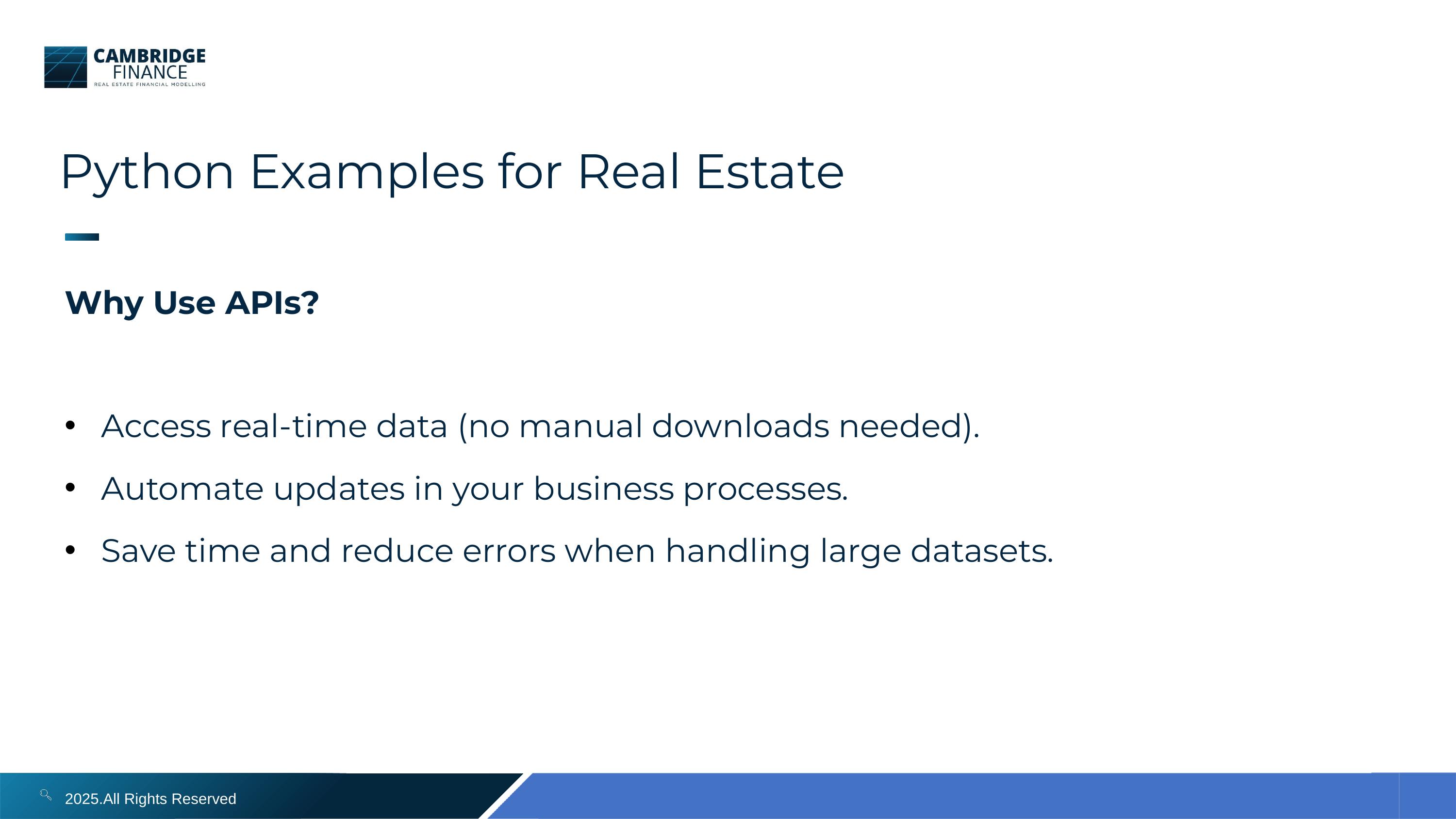

Python Examples for Real Estate
Why Use APIs?

Access real-time data (no manual downloads needed).
Automate updates in your business processes.
Save time and reduce errors when handling large datasets.

2025.All Rights Reserved